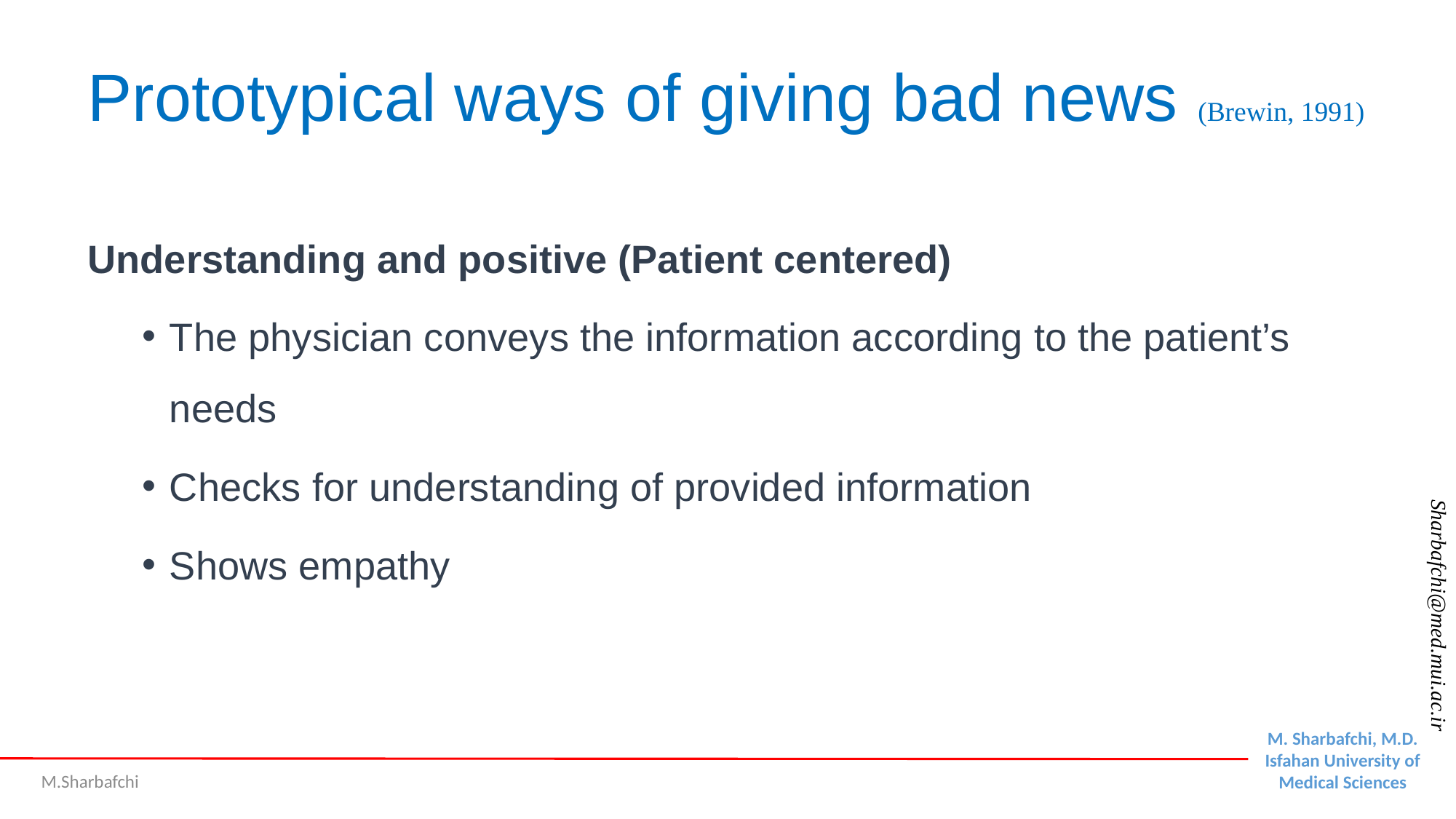

# Prototypical ways of giving bad news (Brewin, 1991)
Understanding and positive (Patient centered)
The physician conveys the information according to the patient’s
needs
Checks for understanding of provided information
Shows empathy
M.Sharbafchi